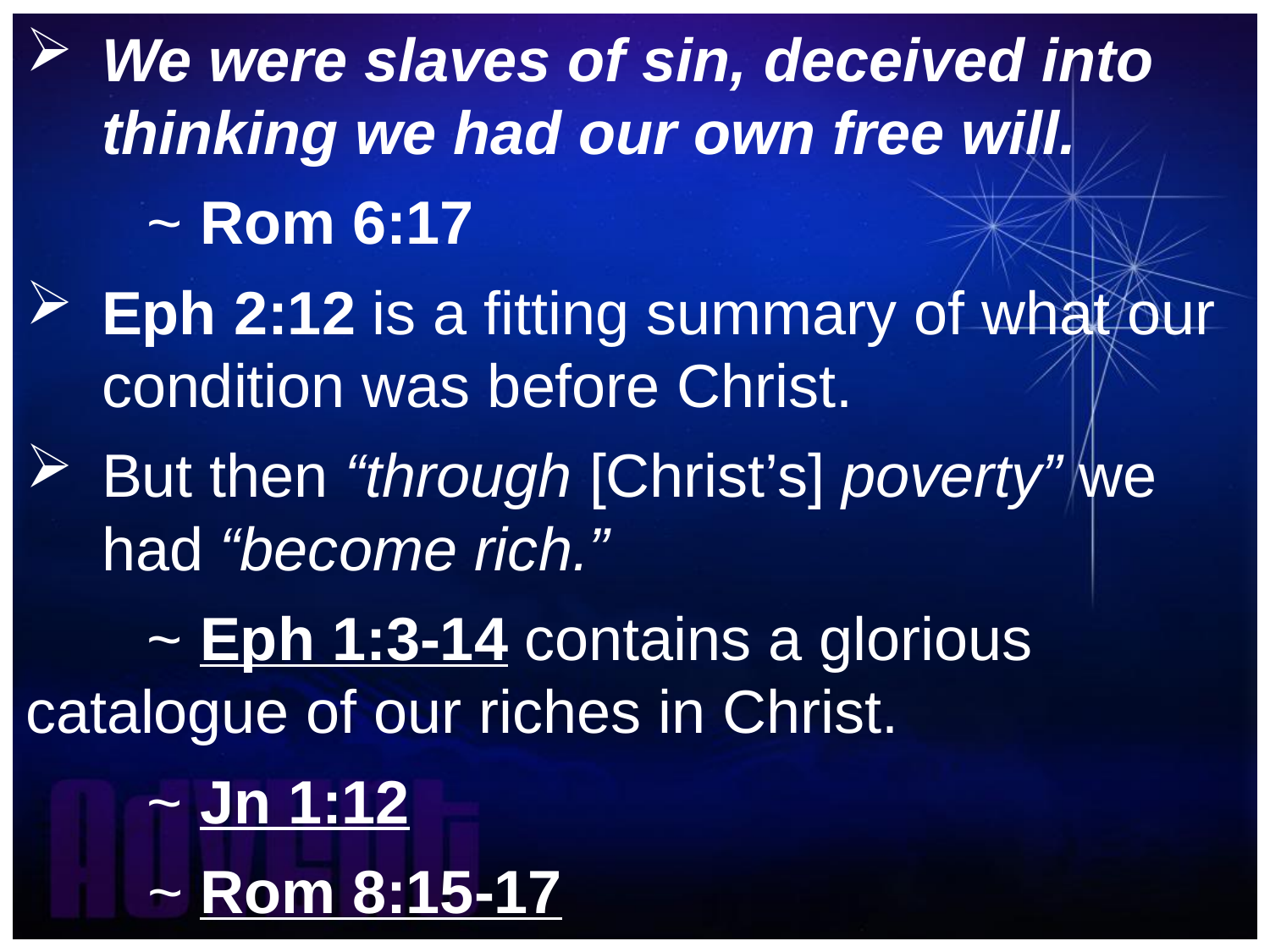

We were slaves of sin, deceived into thinking we had our own free will.
	~ Rom 6:17
Eph 2:12 is a fitting summary of what our condition was before Christ.
But then “through [Christ’s] poverty” we had “become rich.”
	~ Eph 1:3-14 contains a glorious 			catalogue of our riches in Christ.
	~ Jn 1:12
	~ Rom 8:15-17